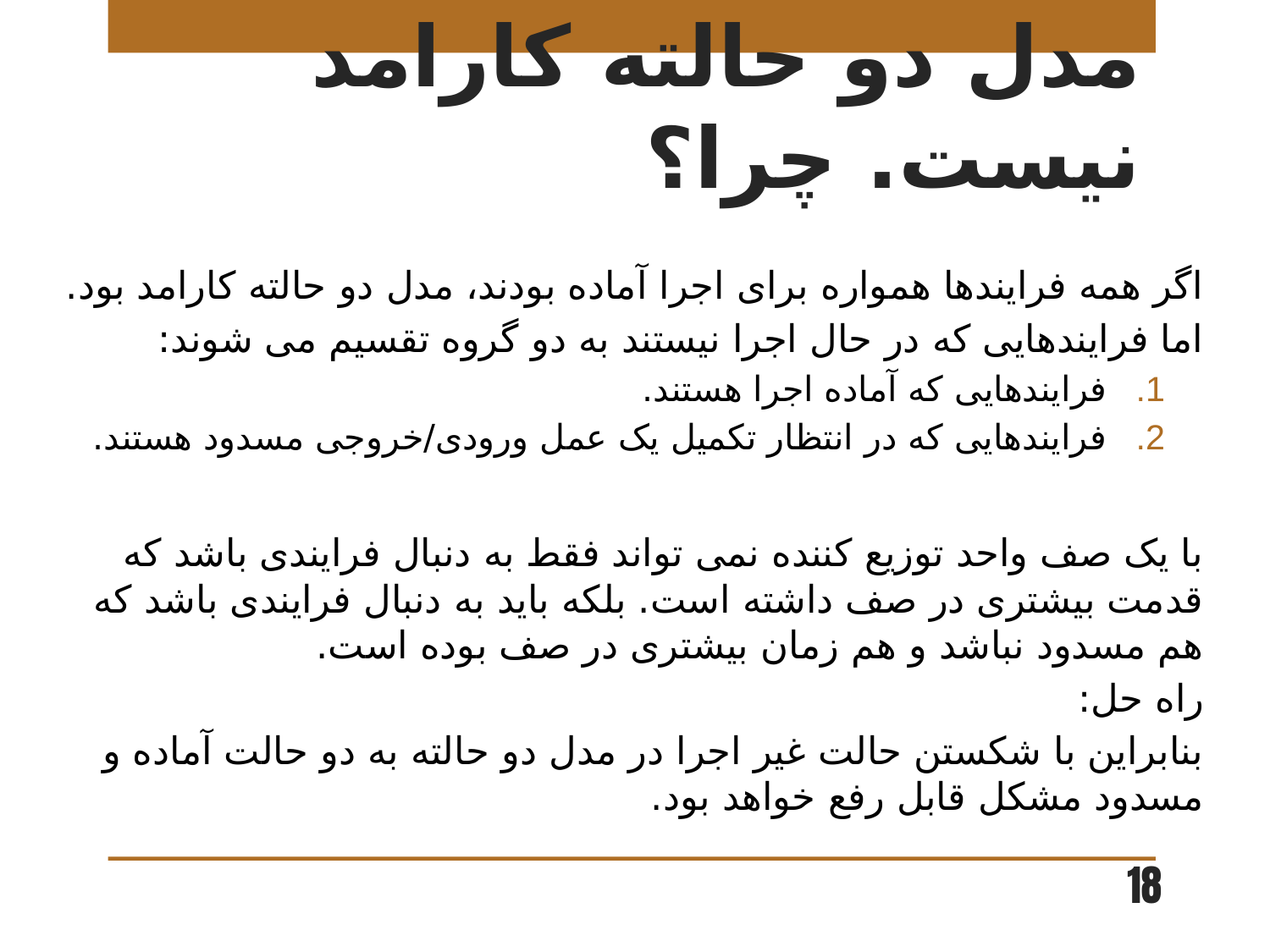

# مدل دو حالته کارامد نیست. چرا؟
اگر همه فرایندها همواره برای اجرا آماده بودند، مدل دو حالته کارامد بود.
اما فرایندهایی که در حال اجرا نیستند به دو گروه تقسیم می شوند:
فرایندهایی که آماده اجرا هستند.
فرایندهایی که در انتظار تکمیل یک عمل ورودی/خروجی مسدود هستند.

با یک صف واحد توزیع کننده نمی تواند فقط به دنبال فرایندی باشد که قدمت بیشتری در صف داشته است. بلکه باید به دنبال فرایندی باشد که هم مسدود نباشد و هم زمان بیشتری در صف بوده است.
راه حل:
بنابراین با شکستن حالت غیر اجرا در مدل دو حالته به دو حالت آماده و مسدود مشکل قابل رفع خواهد بود.
18